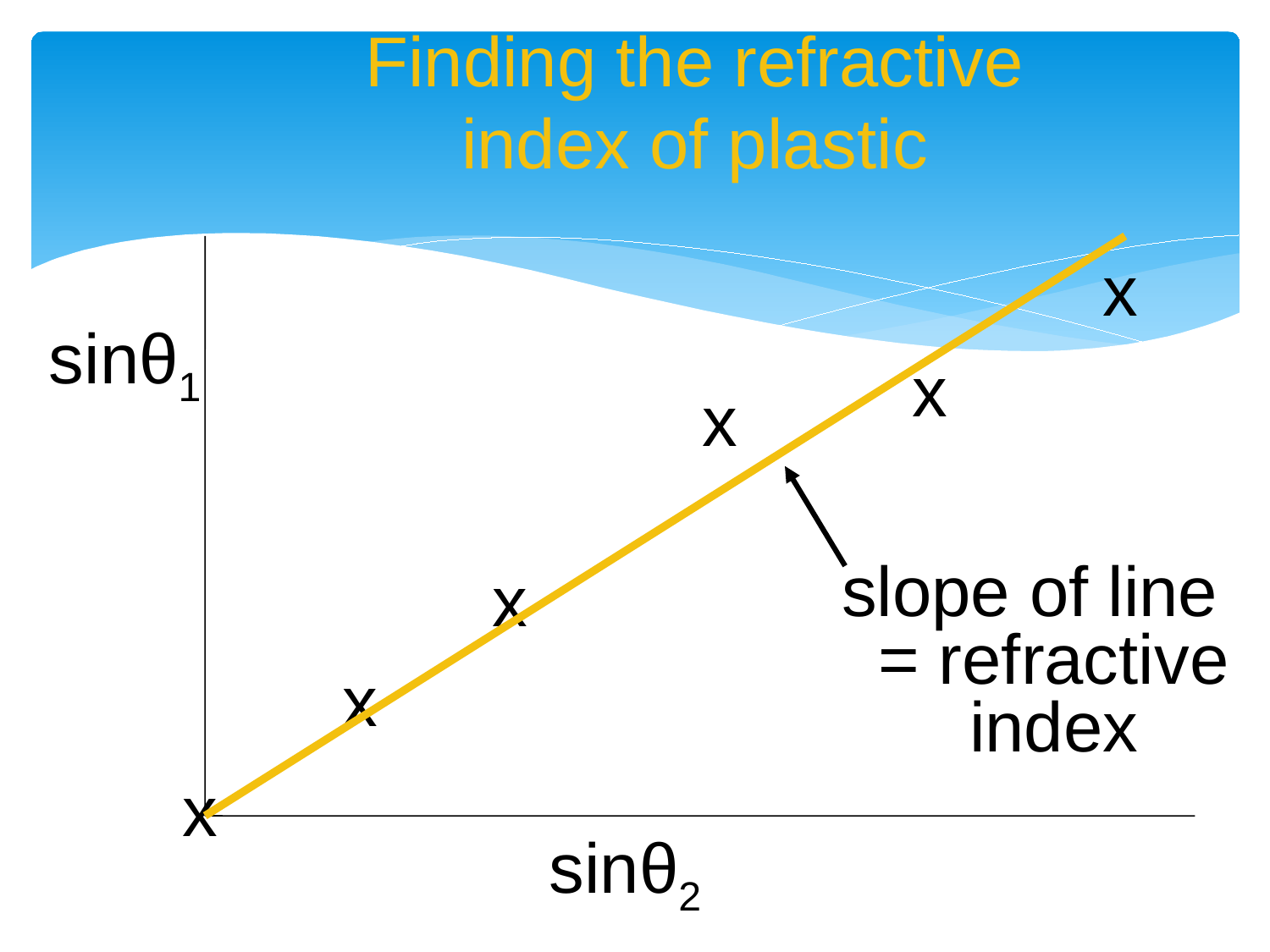

Finding the refractive
index of plastic

x
sinθ1

x
x

slope of line = refractive index
x
x
x
sinθ2